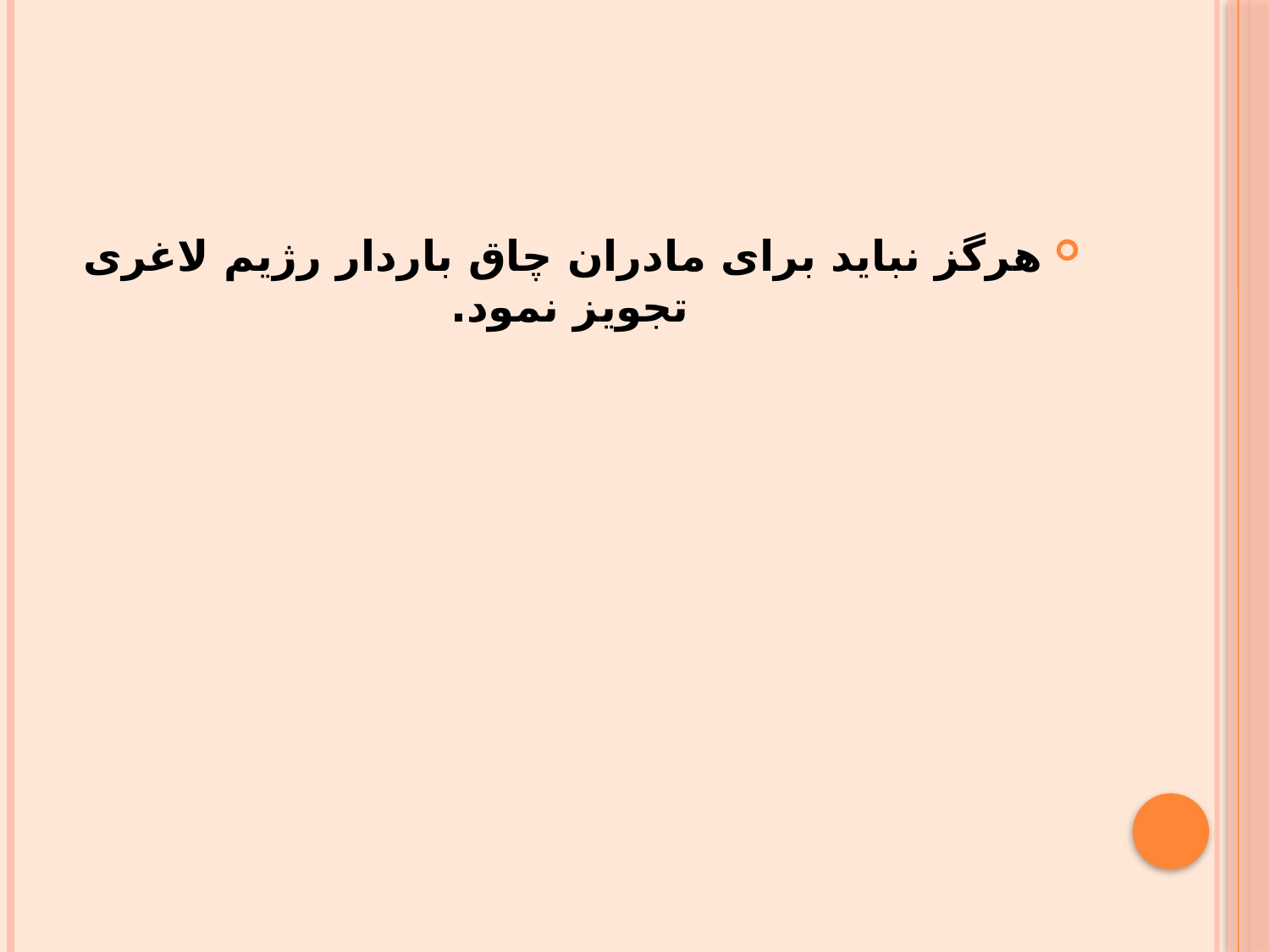

#
هرگز نبايد براى مادران چاق باردار رژيم لاغرى تجويز نمود.